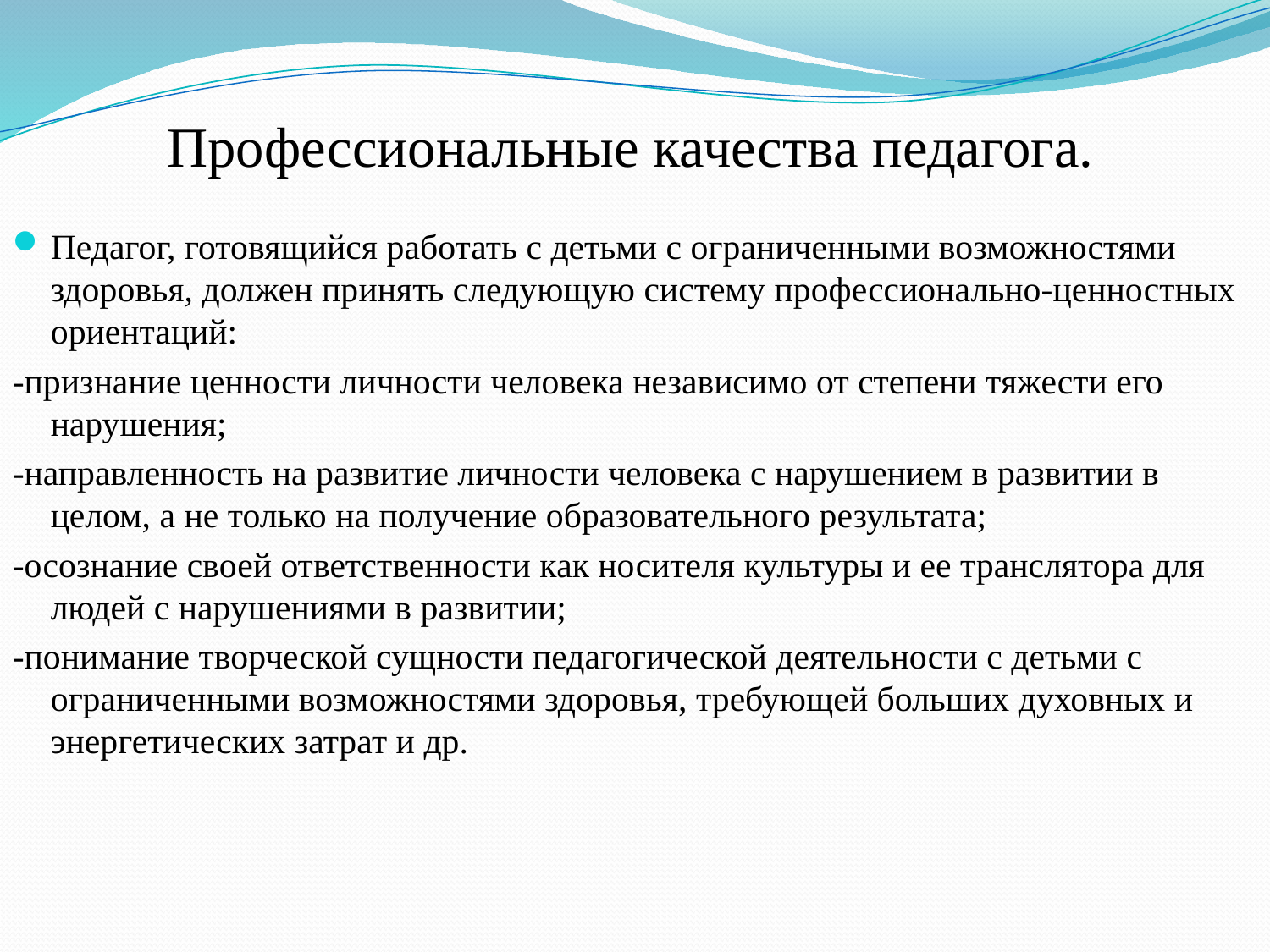

# Профессиональные качества педагога.
Педагог, готовящийся работать с детьми с ограниченными возможностями здоровья, должен принять следующую систему профессионально-ценностных ориентаций:
-признание ценности личности человека независимо от степени тяжести его нарушения;
-направленность на развитие личности человека с нарушением в развитии в целом, а не только на получение образовательного результата;
-осознание своей ответственности как носителя культуры и ее транслятора для людей с нарушениями в развитии;
-понимание творческой сущности педагогической деятельности с детьми с ограниченными возможностями здоровья, требующей больших духовных и энергетических затрат и др.